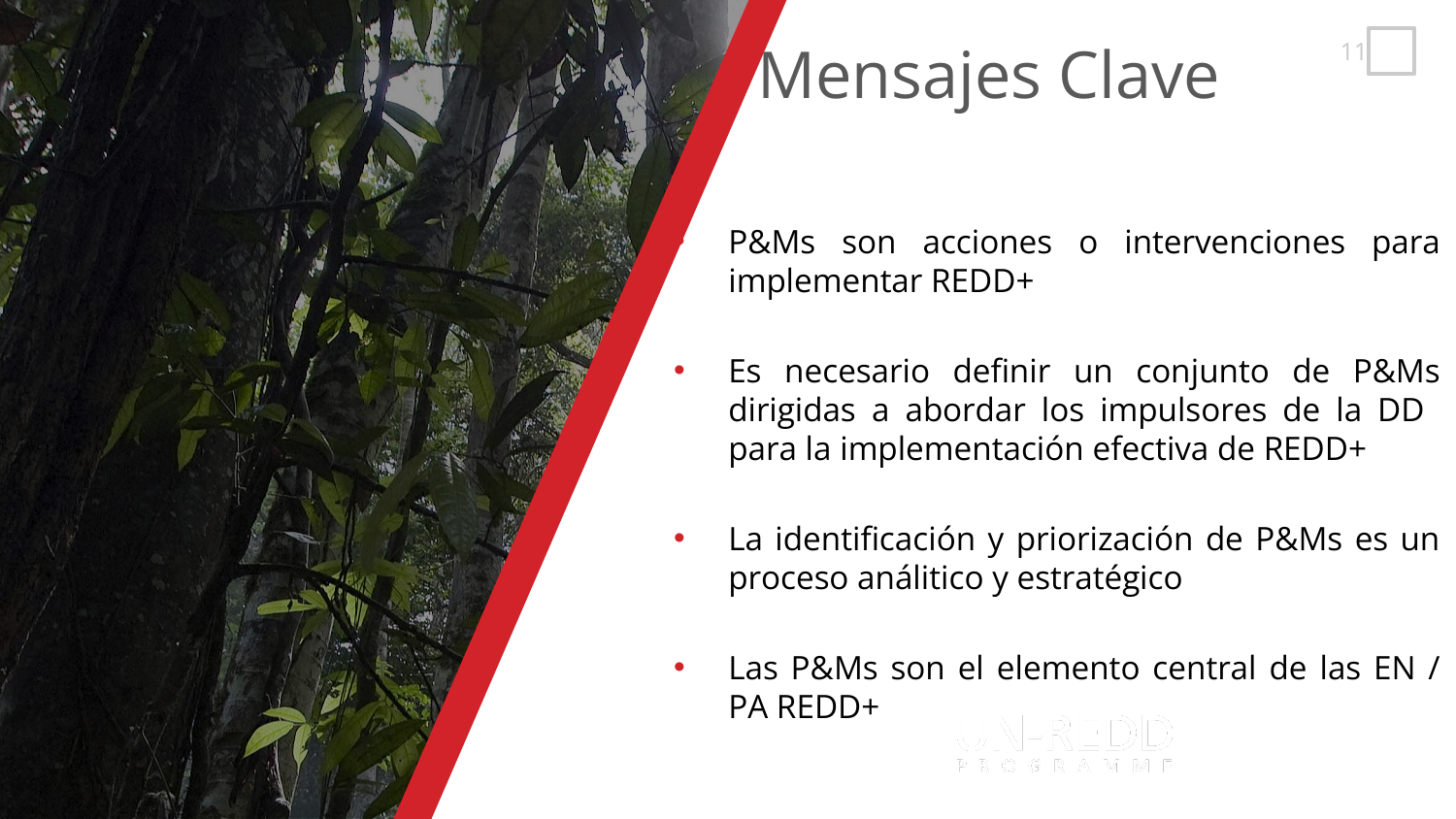

P&Ms son acciones o intervenciones para implementar REDD+

Es necesario definir un conjunto de P&Ms dirigidas a abordar los impulsores de la DD  para la implementación efectiva de REDD+

La identificación y priorización de P&Ms es un proceso análitico y estratégico

Las P&Ms son el elemento central de las EN / PA REDD+